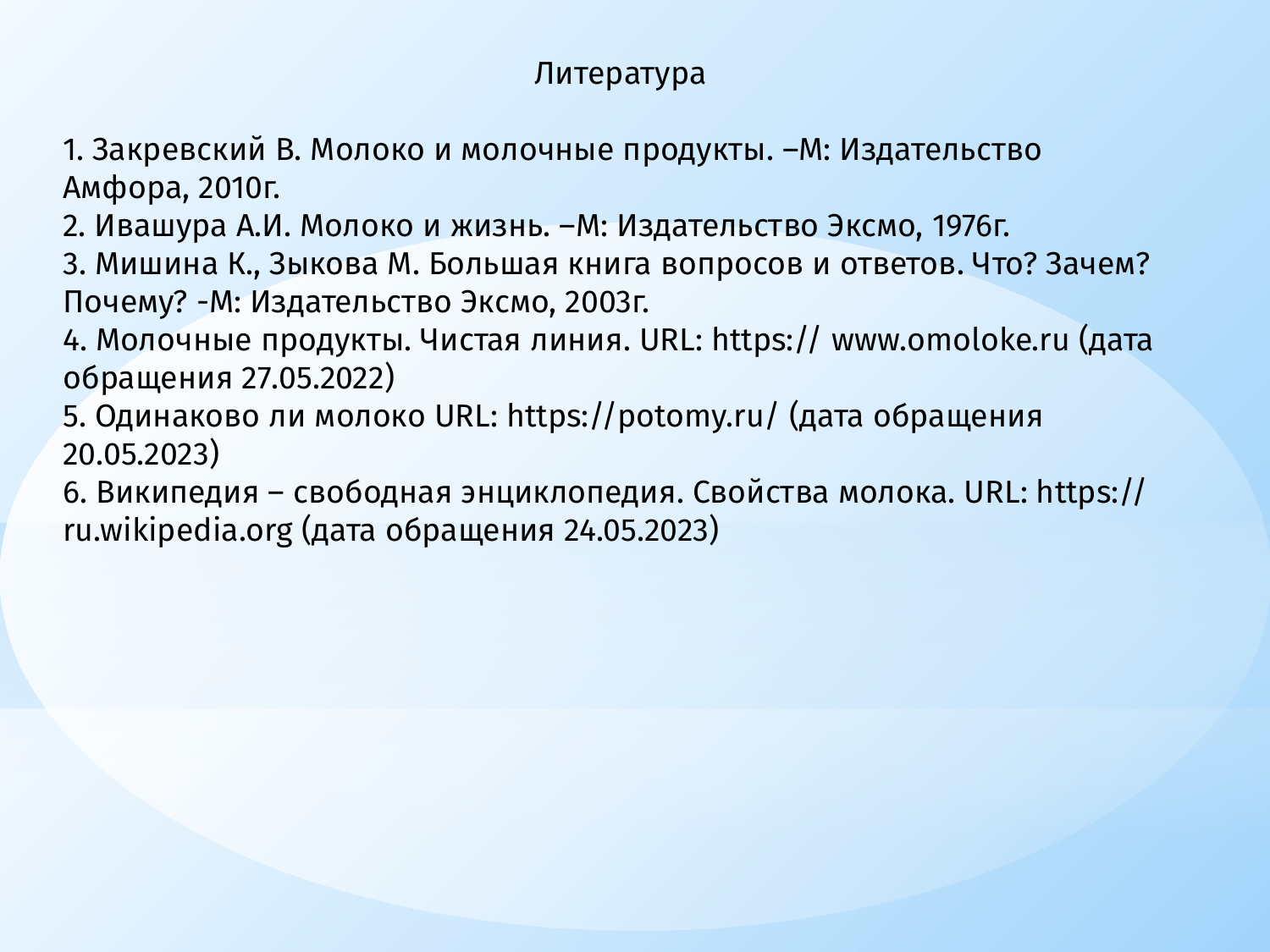

Литература

1. Закревский В. Молоко и молочные продукты. –М: Издательство Амфора, 2010г.
2. Ивашура А.И. Молоко и жизнь. –М: Издательство Эксмо, 1976г.
3. Мишина К., Зыкова М. Большая книга вопросов и ответов. Что? Зачем? Почему? -М: Издательство Эксмо, 2003г.
4. Молочные продукты. Чистая линия. URL: https:// www.omoloke.ru (дата обращения 27.05.2022)
5. Одинаково ли молоко URL: https://potomy.ru/ (дата обращения 20.05.2023)
6. Википедия – свободная энциклопедия. Свойства молока. URL: https:// ru.wikipedia.org (дата обращения 24.05.2023)